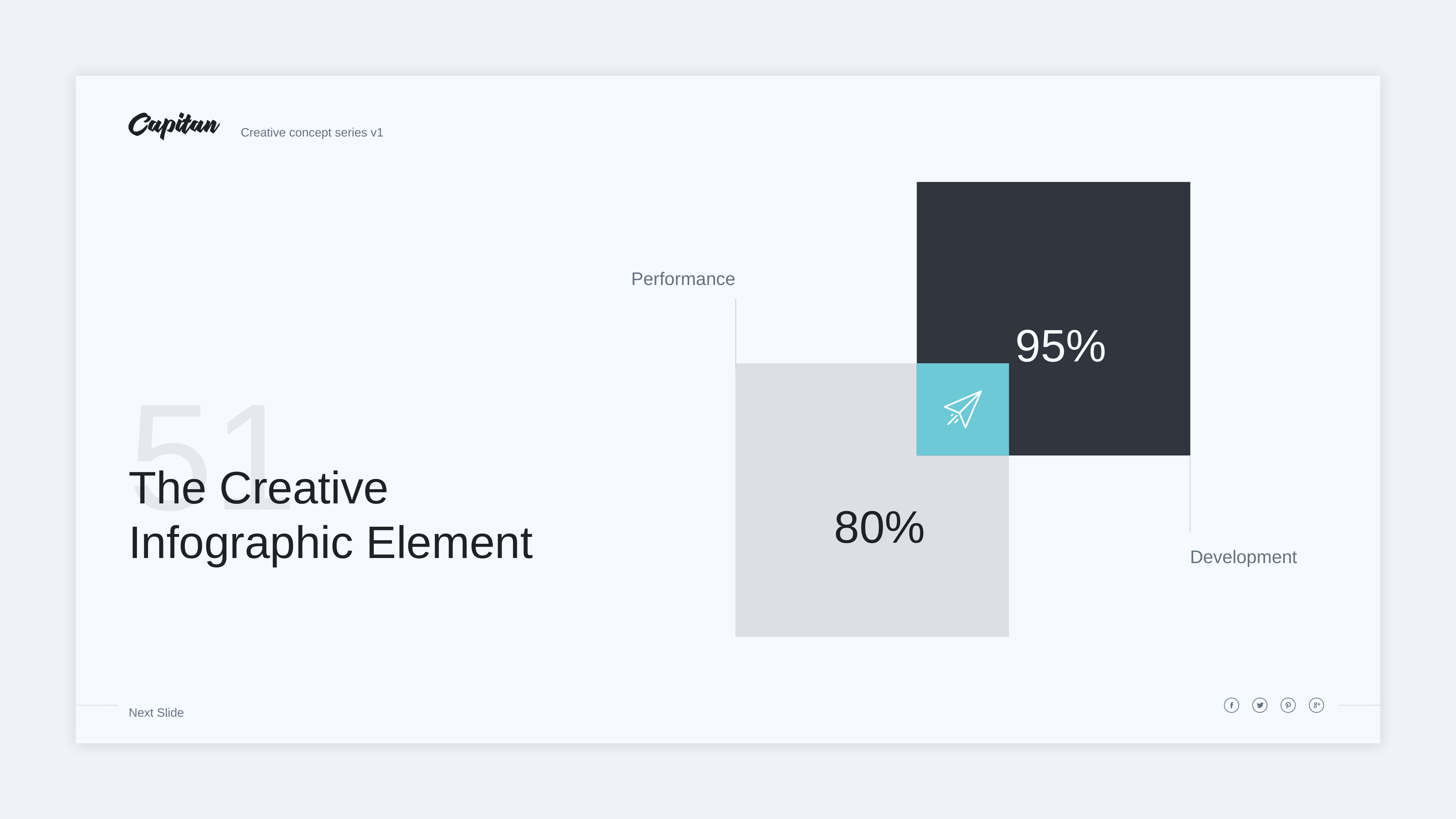

Performance
95%

51

The Creative
Infographic Element
80%
Development